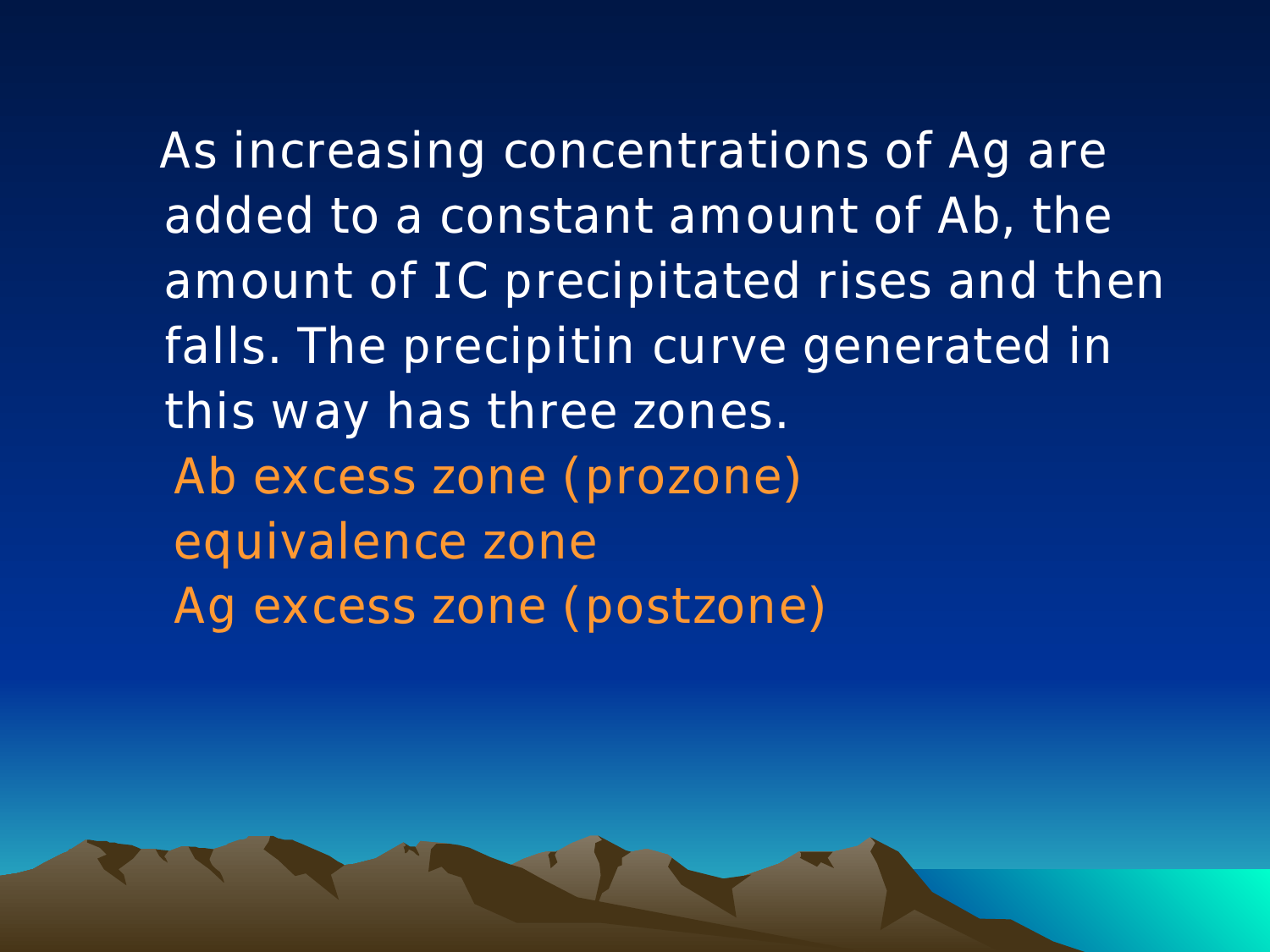

As increasing concentrations of Ag are added to a constant amount of Ab, the amount of IC precipitated rises and then falls. The precipitin curve generated in this way has three zones.
    Ab excess zone (prozone)
    equivalence zone
    Ag excess zone (postzone)